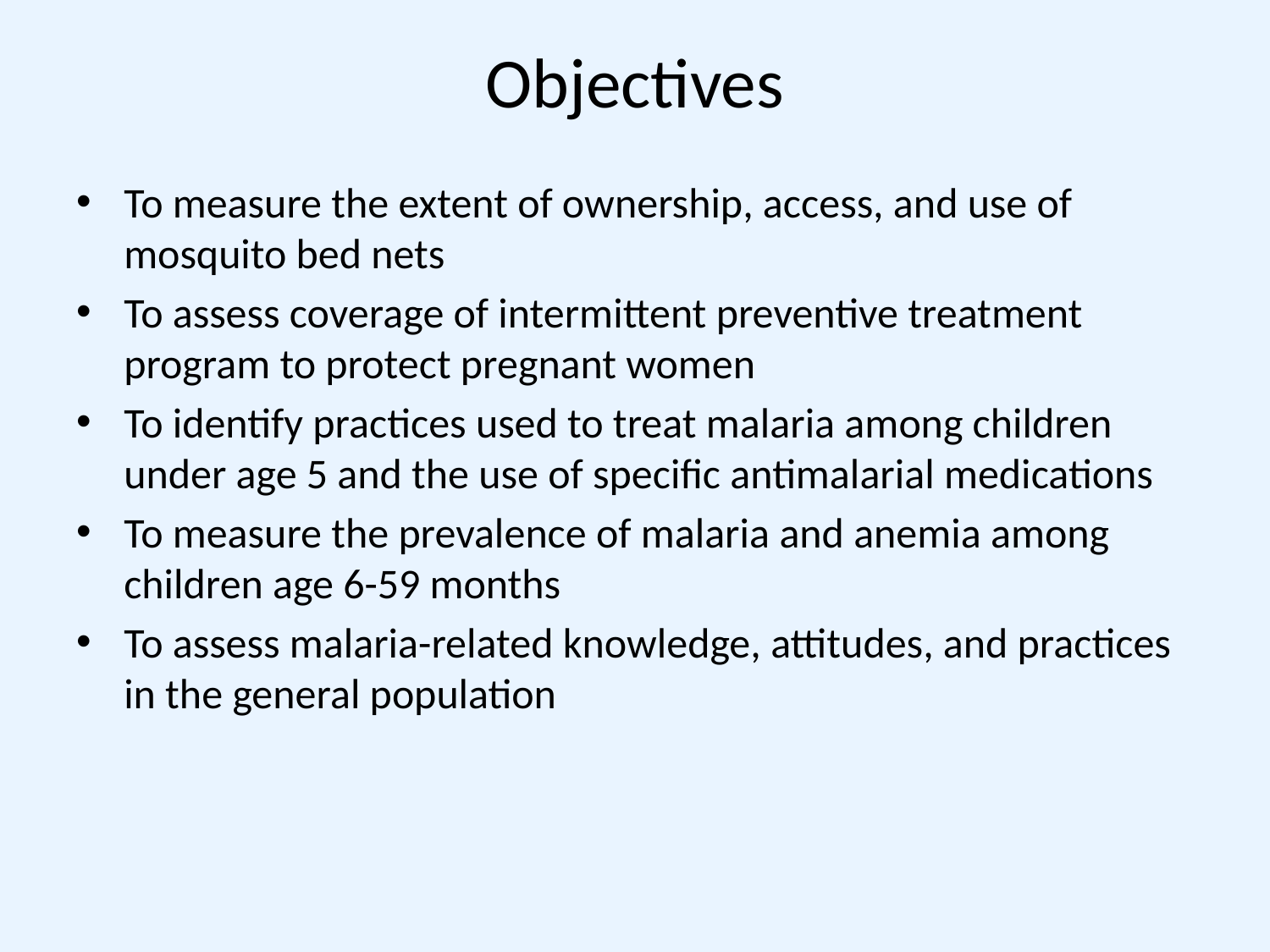

# Objectives
To measure the extent of ownership, access, and use of mosquito bed nets
To assess coverage of intermittent preventive treatment program to protect pregnant women
To identify practices used to treat malaria among children under age 5 and the use of specific antimalarial medications
To measure the prevalence of malaria and anemia among children age 6-59 months
To assess malaria-related knowledge, attitudes, and practices in the general population